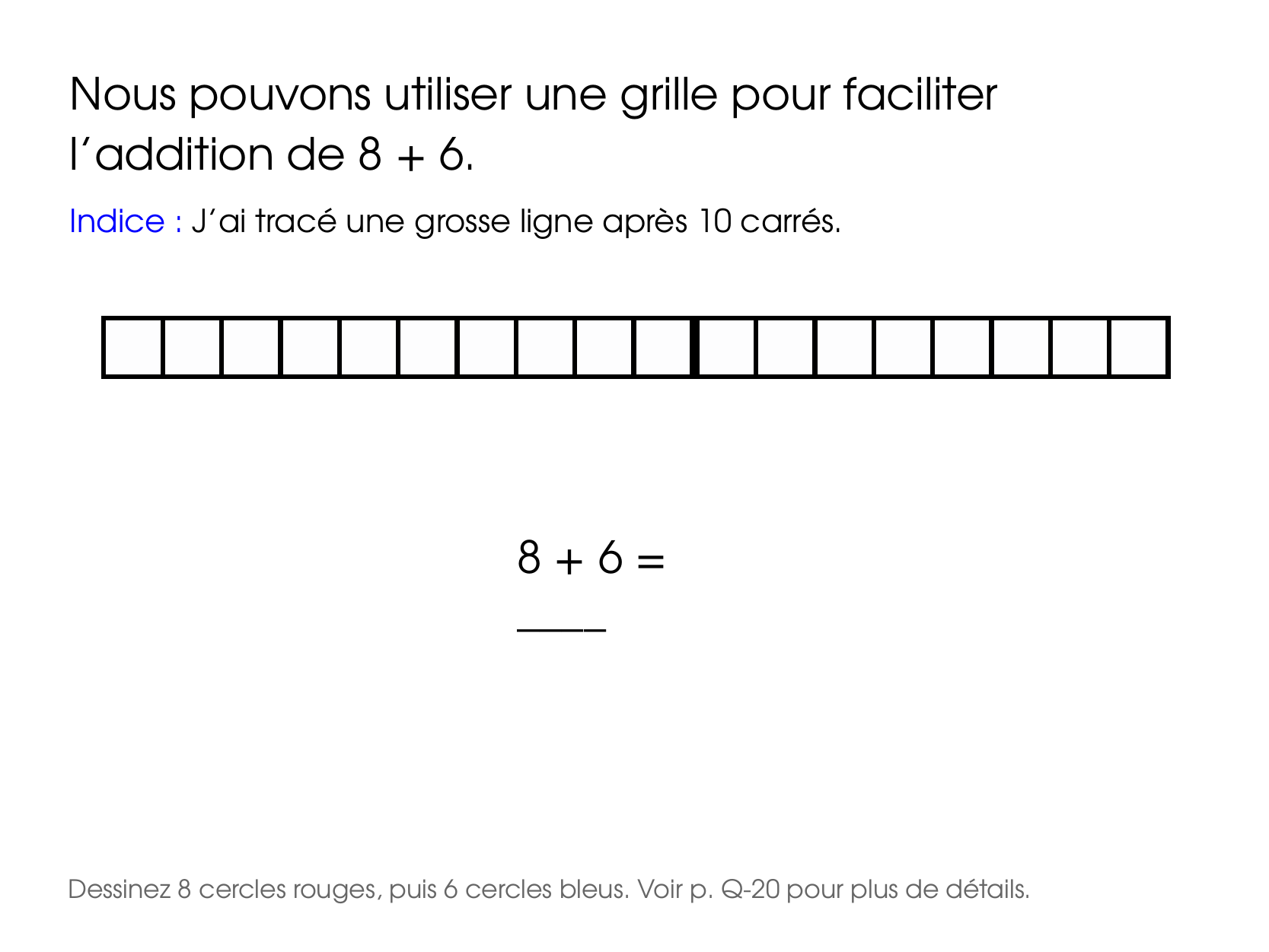

Nous pouvons utiliser une grille pour faciliter l’addition de 8 + 6.
Indice : J’ai tracé une grosse ligne après 10 carrés.

8 + 6 = ____
Dessinez 8 cercles rouges, puis 6 cercles bleus. Voir p. Q-20 pour plus de détails.